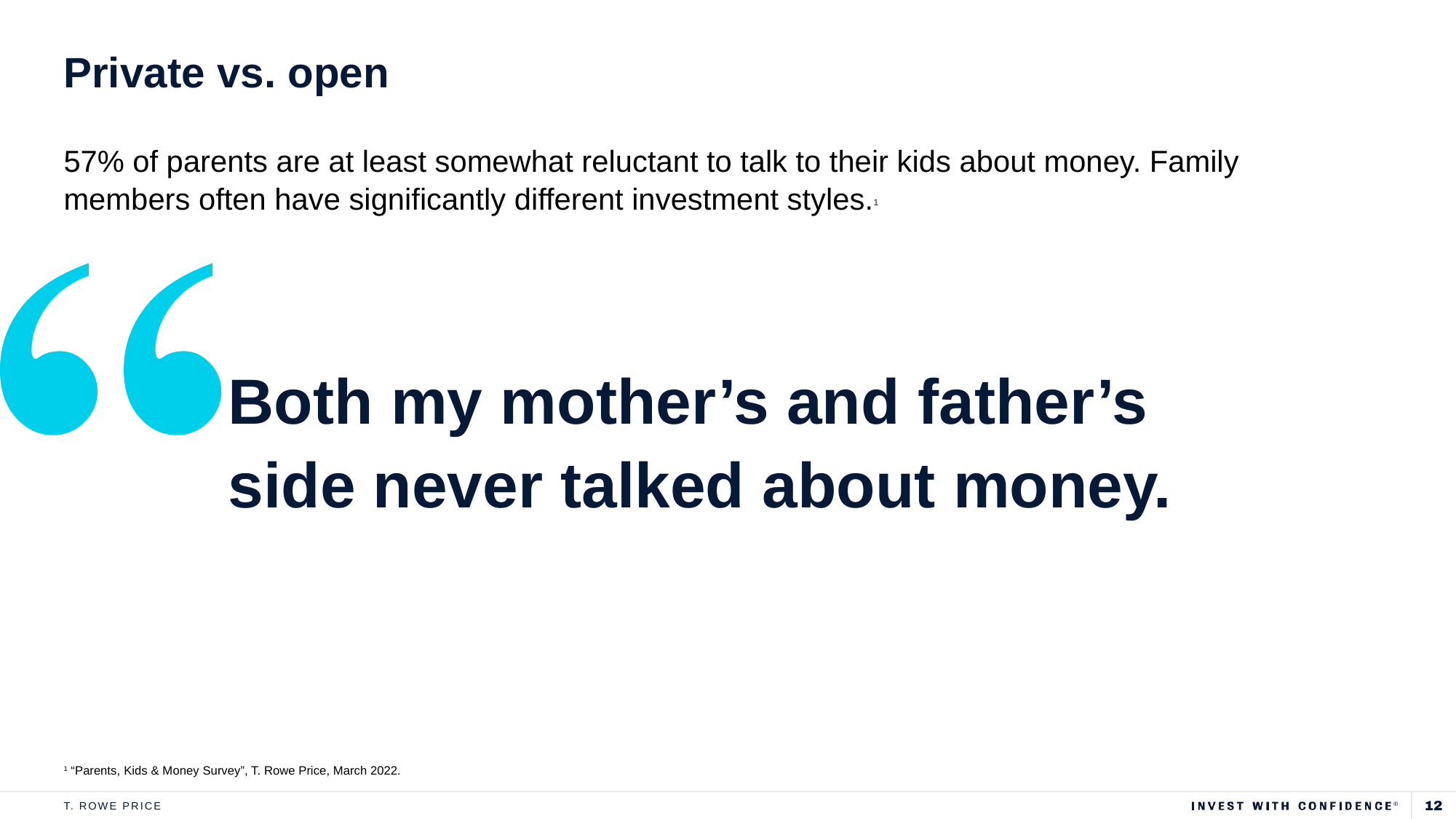

# Private vs. open
57% of parents are at least somewhat reluctant to talk to their kids about money. Family members often have significantly different investment styles.1

Both my mother’s and father’s side never talked about money.

1 “Parents, Kids & Money Survey”, T. Rowe Price, March 2022.